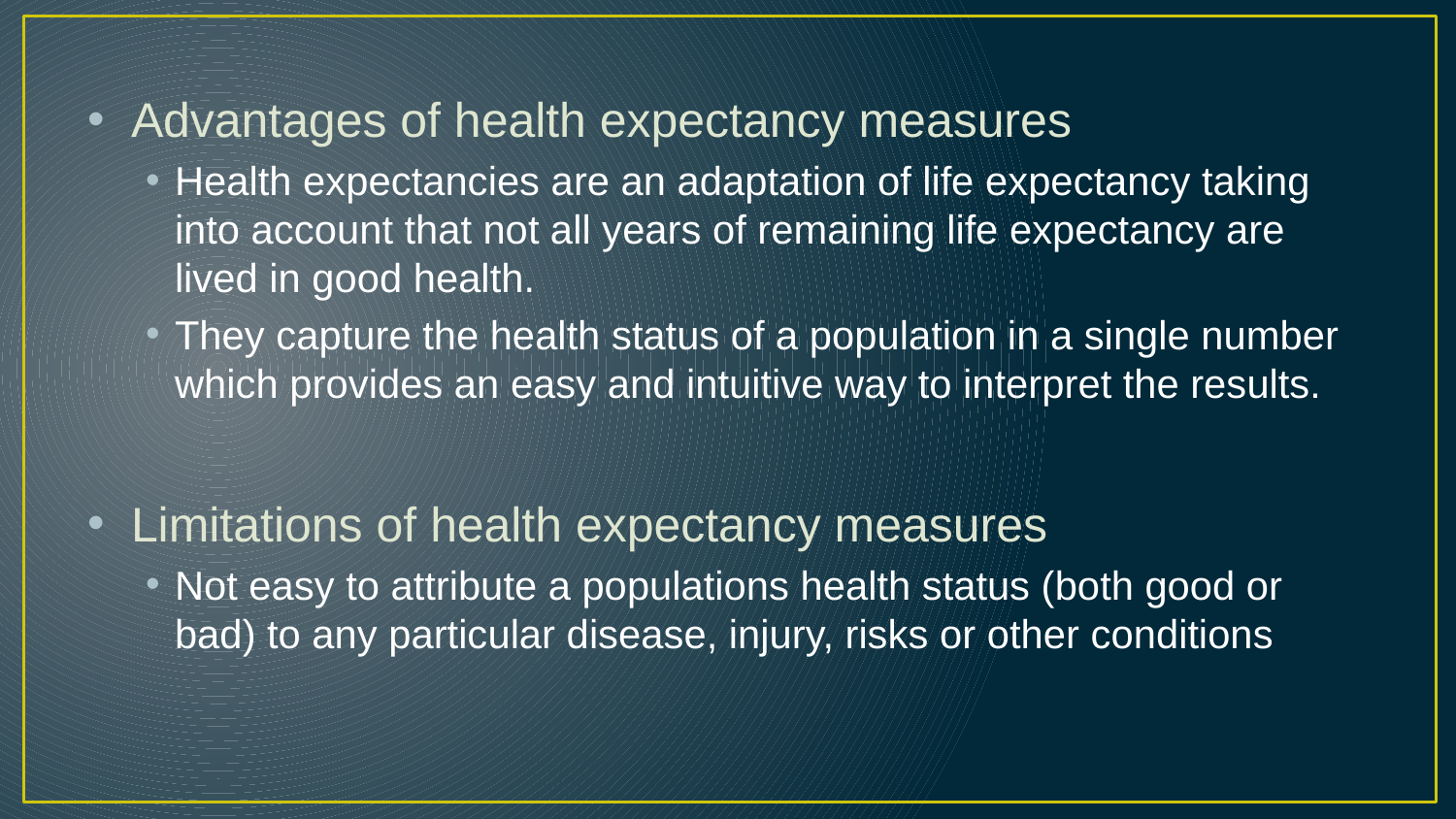

#
Advantages of health expectancy measures
Health expectancies are an adaptation of life expectancy taking into account that not all years of remaining life expectancy are lived in good health.
They capture the health status of a population in a single number which provides an easy and intuitive way to interpret the results.

Limitations of health expectancy measures
Not easy to attribute a populations health status (both good or bad) to any particular disease, injury, risks or other conditions